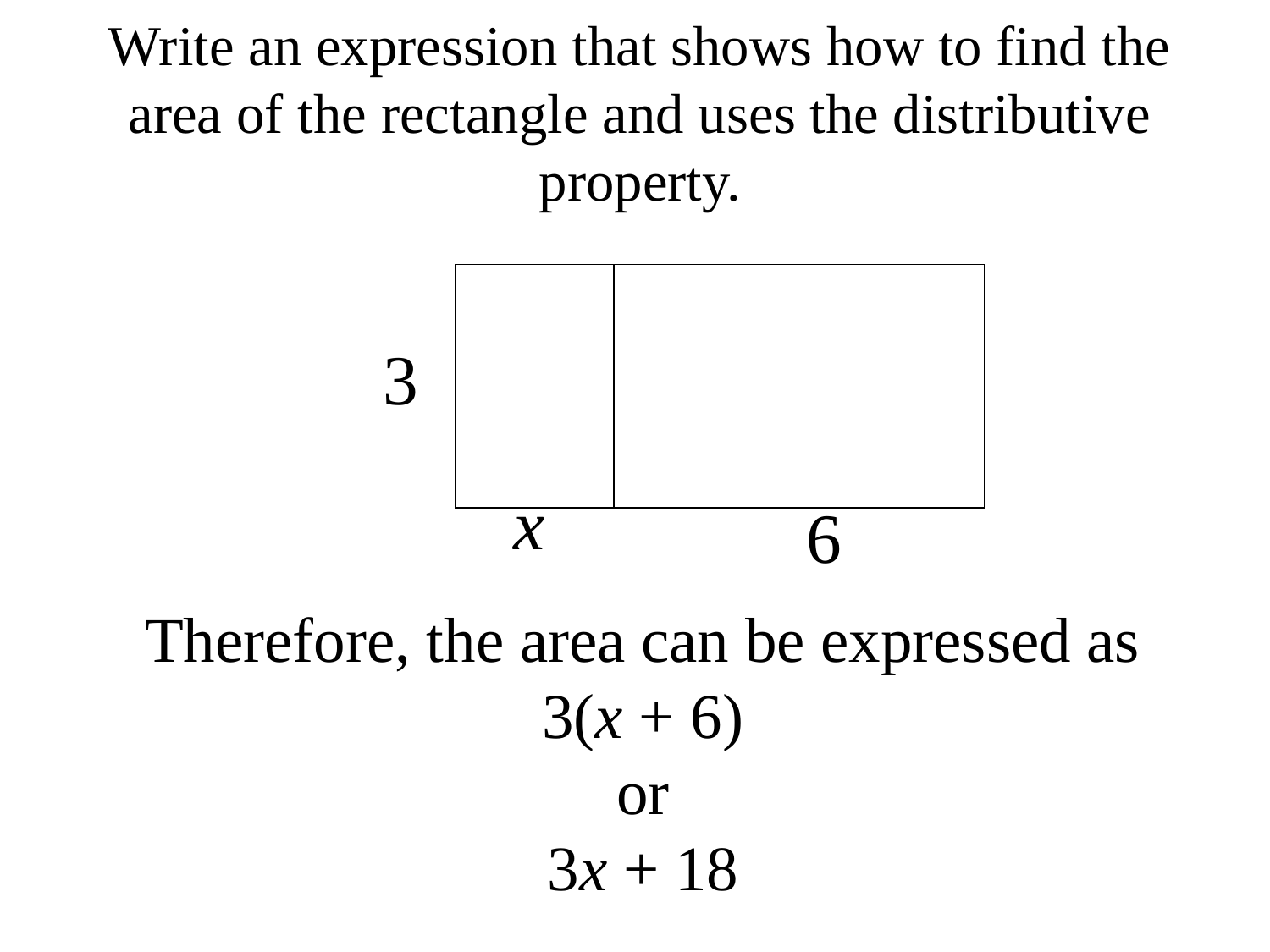

# Write an expression that shows how to find the area of the rectangle and uses the distributive property.

3
x
   6
Therefore, the area can be expressed as
3(x + 6)
or
3x + 18